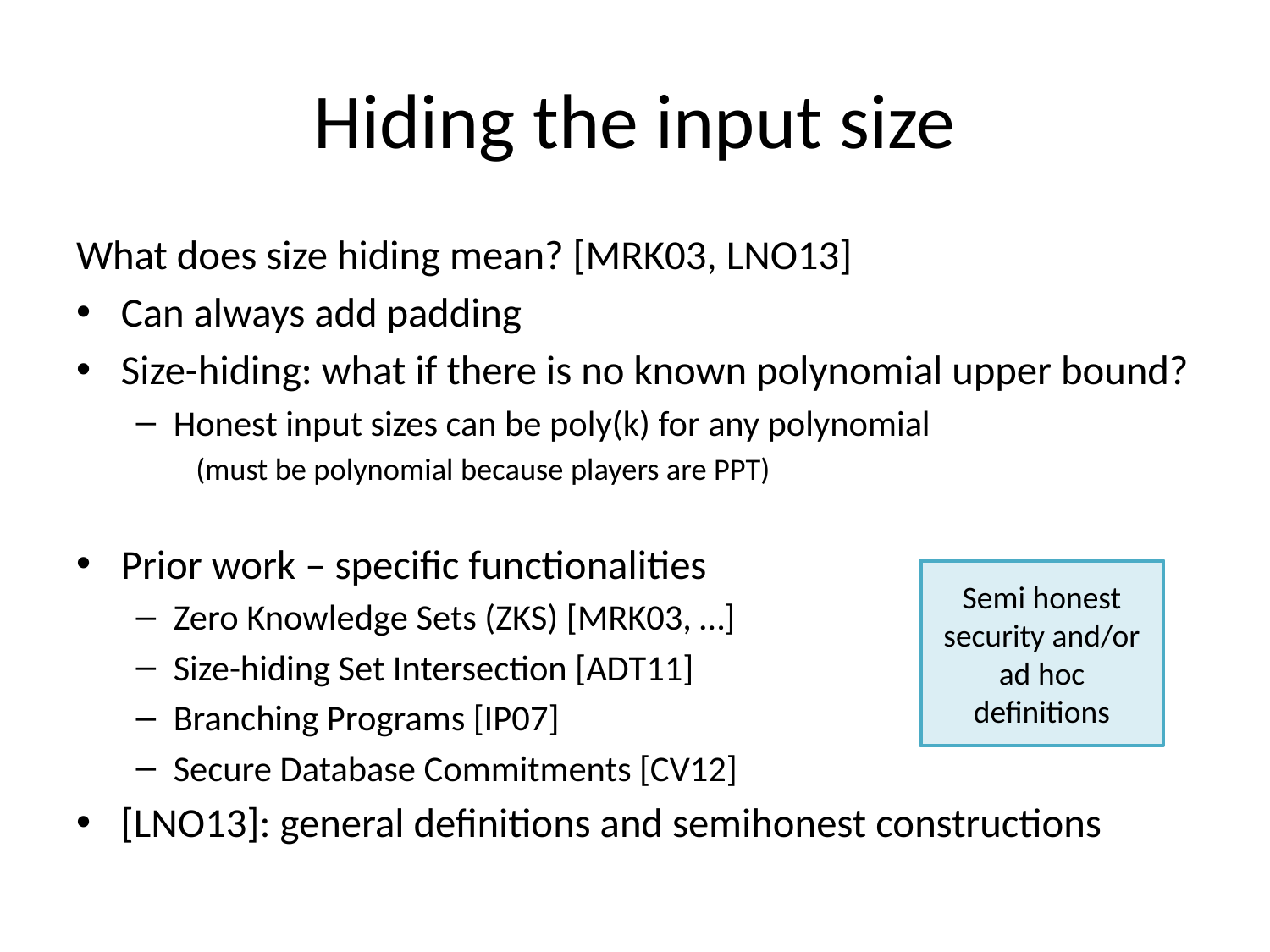

# Hiding the input size
What does size hiding mean? [MRK03, LNO13]
Can always add padding
Size-hiding: what if there is no known polynomial upper bound?
Honest input sizes can be poly(k) for any polynomial
(must be polynomial because players are PPT)

Prior work – specific functionalities
Zero Knowledge Sets (ZKS) [MRK03, …]
Size-hiding Set Intersection [ADT11]
Branching Programs [IP07]
Secure Database Commitments [CV12]
[LNO13]: general definitions and semihonest constructions
Semi honest security and/or ad hoc definitions